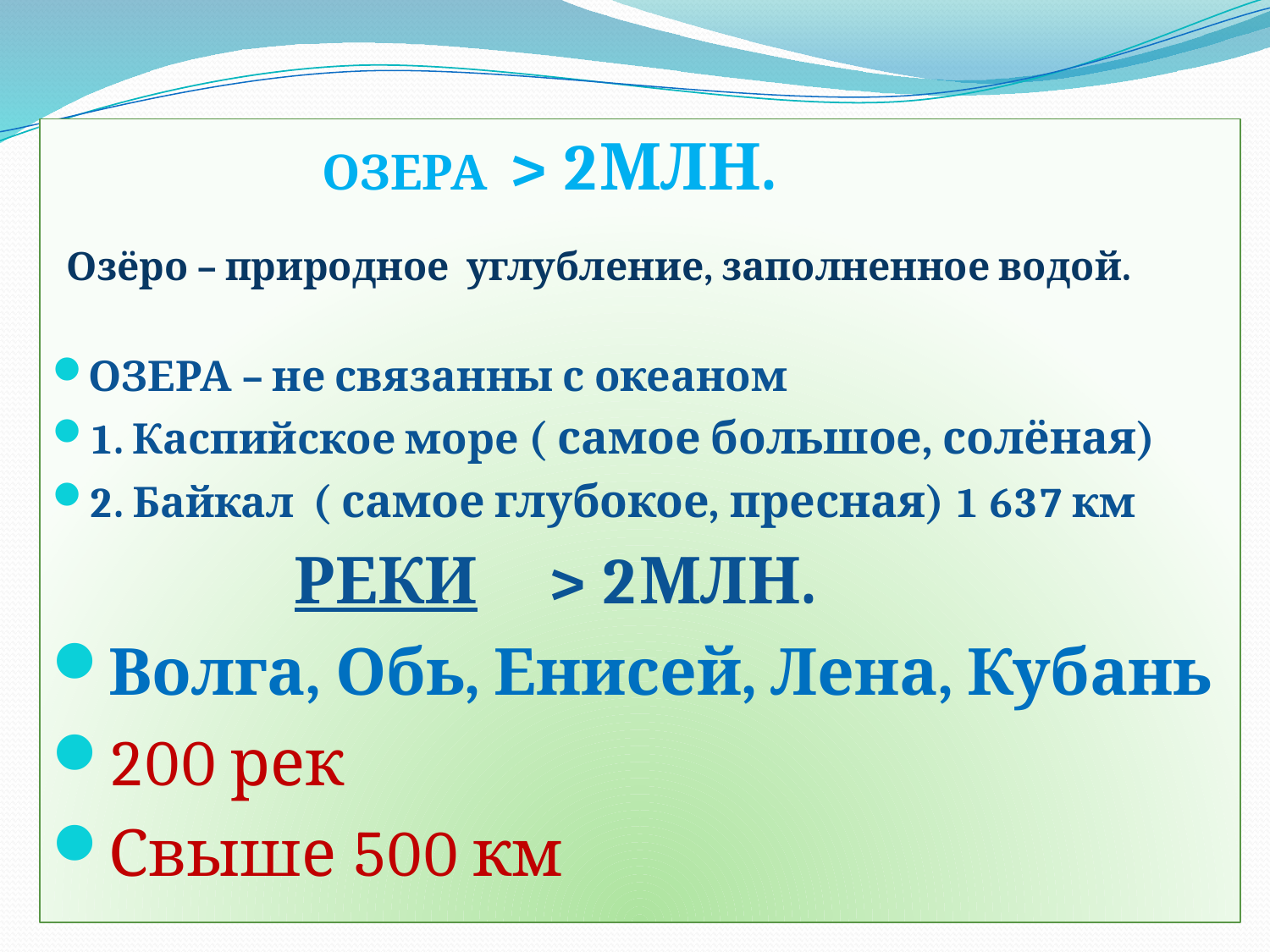

# ОЗЕРА
                         ОЗЕРА  > 2МЛН.
 Озёро – природное  углубление, заполненное водой.
ОЗЕРА – не связанны с океаном
1. Каспийское море ( самое большое, солёная)
2. Байкал  ( самое глубокое, пресная) 1 637 км
                          РЕКИ     > 2МЛН.
Волга, Обь, Енисей, Лена, Кубань
200 рек
Свыше 500 км